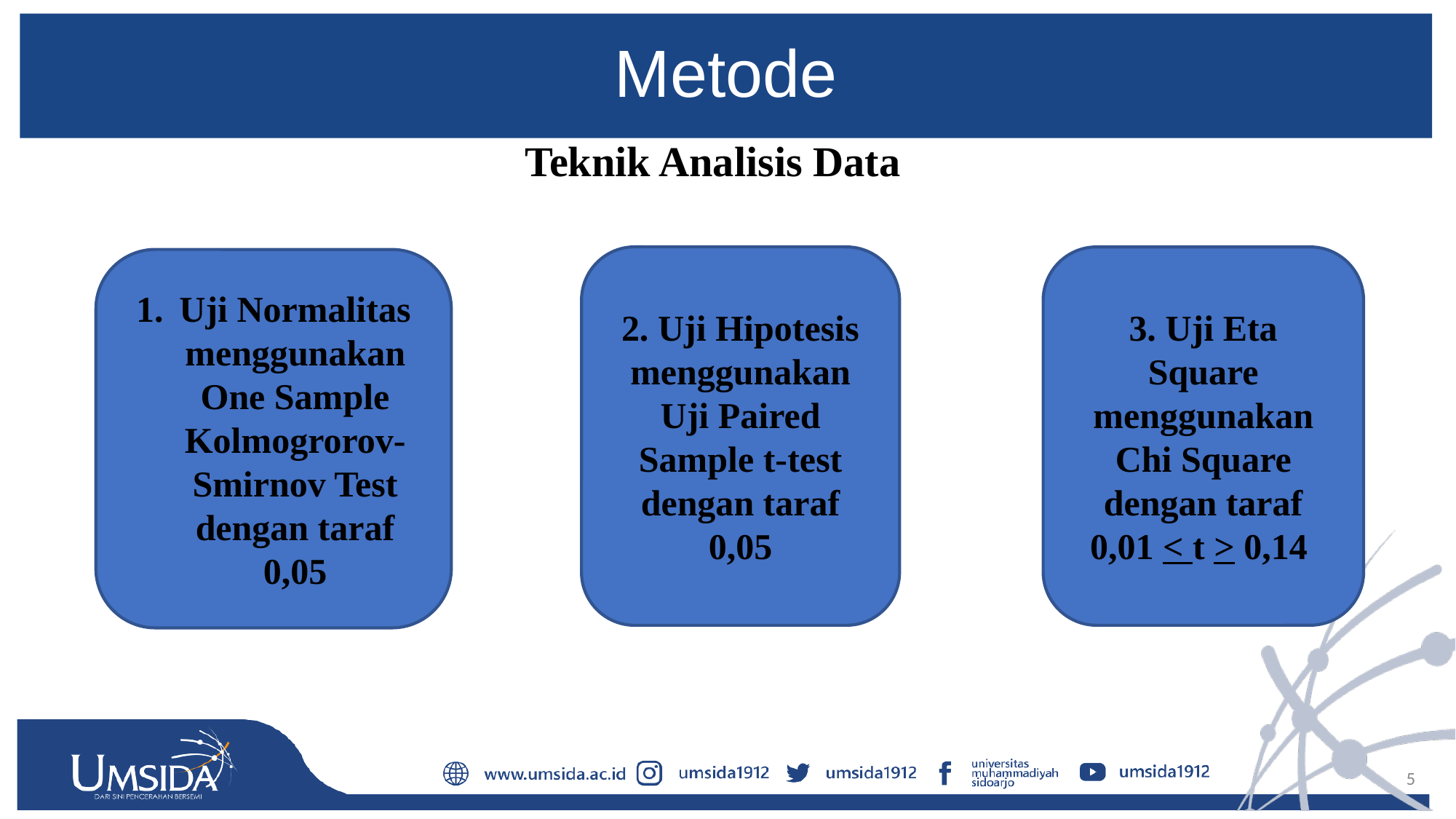

# Metode
Teknik Analisis Data

2. Uji Hipotesis menggunakan Uji Paired Sample t-test dengan taraf 0,05
3. Uji Eta Square menggunakan Chi Square dengan taraf 0,01 < t > 0,14
Uji Normalitas menggunakan One Sample Kolmogrorov-Smirnov Test dengan taraf 0,05